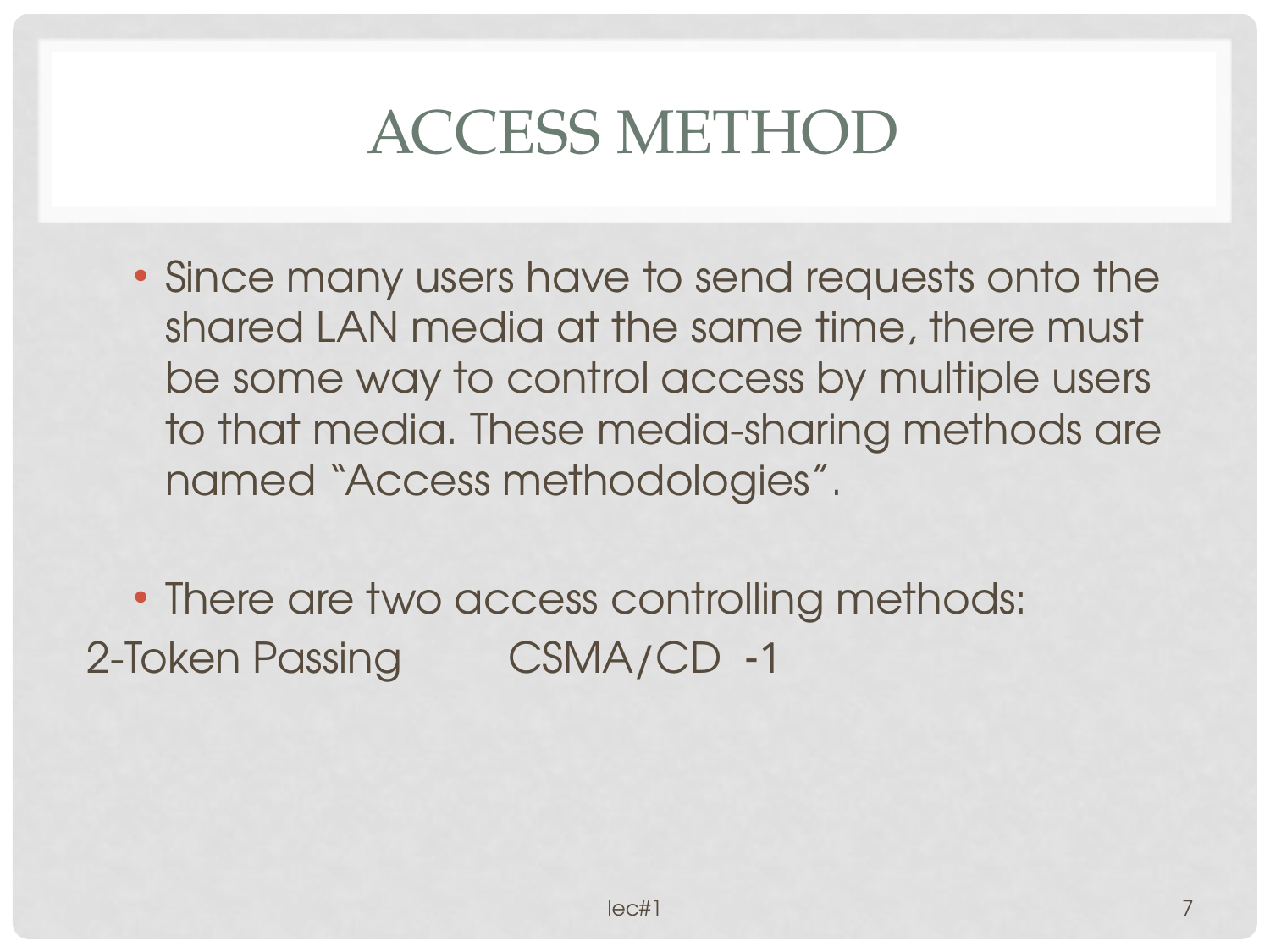

# Access Method
Since many users have to send requests onto the shared LAN media at the same time, there must be some way to control access by multiple users to that media. These media-sharing methods are named “Access methodologies”.

There are two access controlling methods:
   1- CSMA/CD 		2-Token Passing
lec#1
7